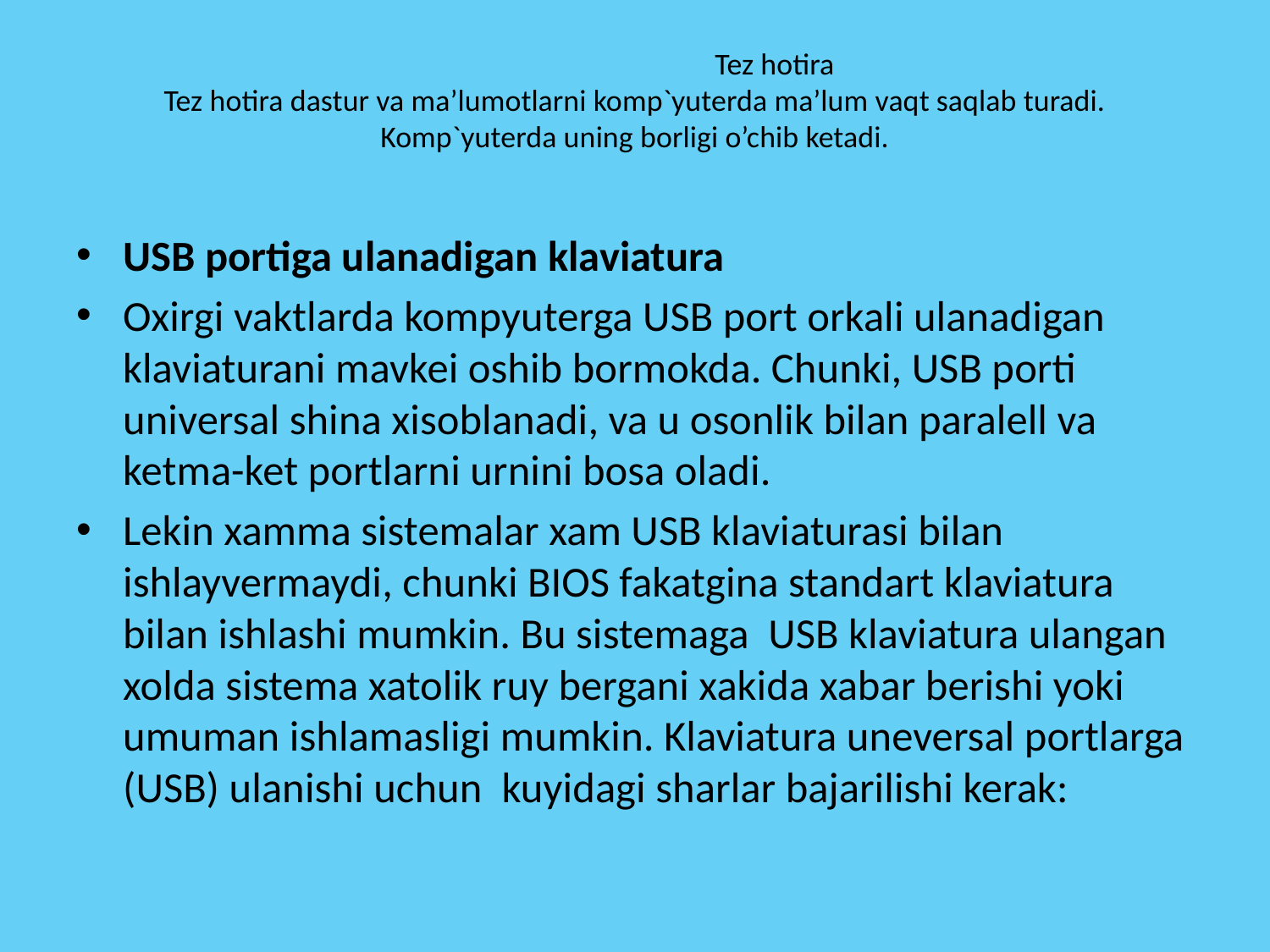

# Tez hotira Tez hotira dastur va ma’lumotlarni komp`yuterda ma’lum vaqt saqlab turadi. Komp`yuterda uning borligi o’chib ketadi.
USB portiga ulanadigan klaviatura
Oxirgi vaktlarda kompyuterga USB port orkali ulanadigan klaviaturani mavkei oshib bormokda. Chunki, USB porti universal shina xisoblanadi, va u osonlik bilan paralell va ketma-ket portlarni urnini bosa oladi.
Lekin xamma sistemalar xam USB klaviaturasi bilan ishlayvermaydi, chunki BIOS fakatgina standart klaviatura bilan ishlashi mumkin. Bu sistemaga  USB klaviatura ulangan xolda sistema xatolik ruy bergani xakida xabar berishi yoki umuman ishlamasligi mumkin. Klaviatura uneversal portlarga (USB) ulanishi uchun  kuyidagi sharlar bajarilishi kerak: